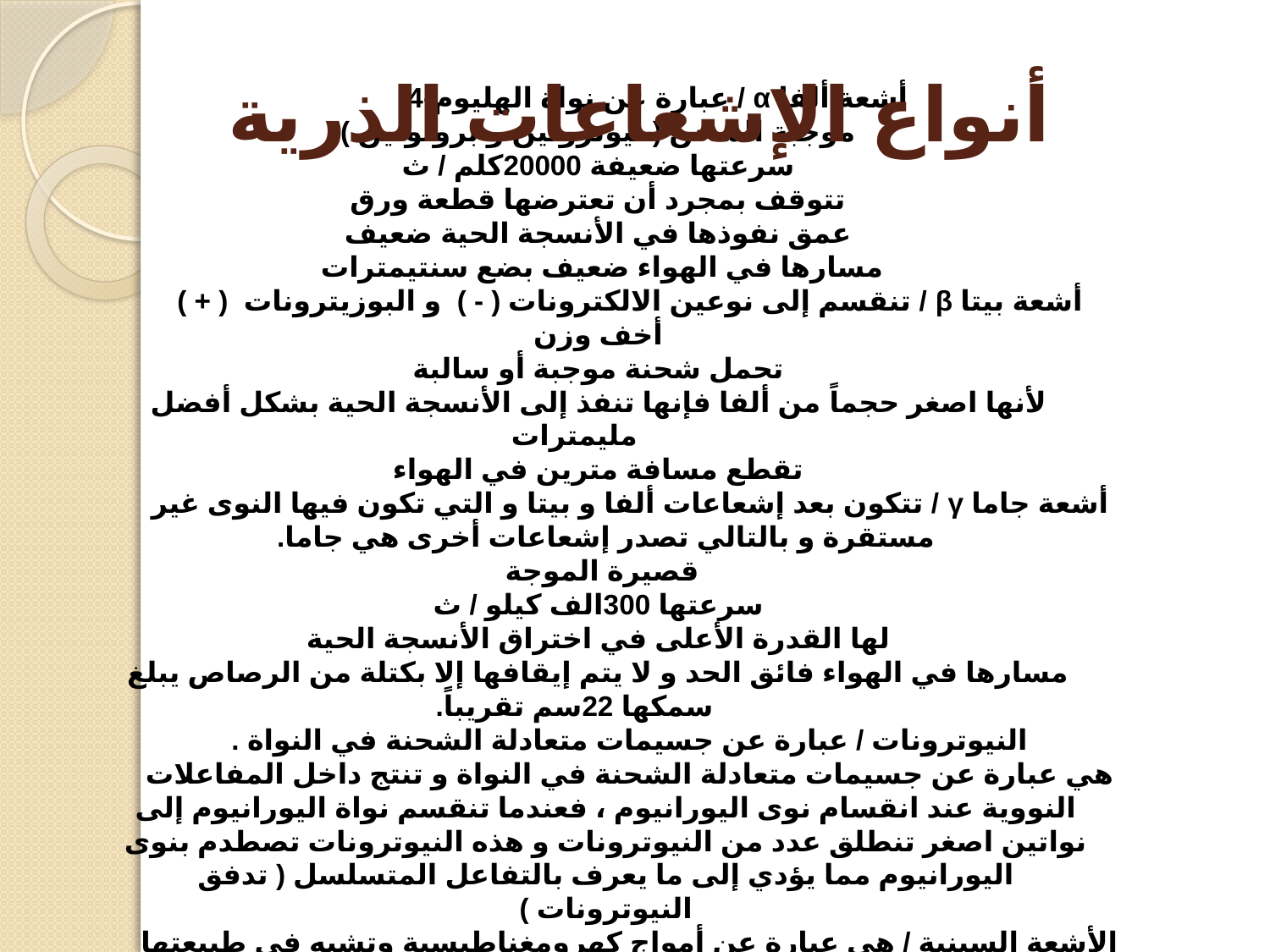

# أنواع الإشعاعات الذرية
أشعة ألفا α / عبارة عن نواة الهليوم-4
موجبة الشحن ( نيوترونين و بروتونين )
سرعتها ضعيفة 20000كلم / ث
تتوقف بمجرد أن تعترضها قطعة ورق
عمق نفوذها في الأنسجة الحية ضعيف
مسارها في الهواء ضعيف بضع سنتيمترات
أشعة بيتا β / تنقسم إلى نوعين الالكترونات ( - )  و البوزيترونات  ( + )
أخف وزن
تحمل شحنة موجبة أو سالبة
لأنها اصغر حجماً من ألفا فإنها تنفذ إلى الأنسجة الحية بشكل أفضل مليمترات
تقطع مسافة مترين في الهواء
أشعة جاما γ / تتكون بعد إشعاعات ألفا و بيتا و التي تكون فيها النوى غير مستقرة و بالتالي تصدر إشعاعات أخرى هي جاما.
قصيرة الموجة
سرعتها 300الف كيلو / ث
لها القدرة الأعلى في اختراق الأنسجة الحية
مسارها في الهواء فائق الحد و لا يتم إيقافها إلا بكتلة من الرصاص يبلغ سمكها 22سم تقريباً.
النيوترونات / عبارة عن جسيمات متعادلة الشحنة في النواة .
هي عبارة عن جسيمات متعادلة الشحنة في النواة و تنتج داخل المفاعلات النووية عند انقسام نوى اليورانيوم ، فعندما تنقسم نواة اليورانيوم إلى نواتين اصغر تنطلق عدد من النيوترونات و هذه النيوترونات تصطدم بنوى اليورانيوم مما يؤدي إلى ما يعرف بالتفاعل المتسلسل ( تدفق النيوترونات )
الأشعة السينية / هي عبارة عن أمواج كهرومغناطيسية وتشبه في طبيعتها أشعة جاما .